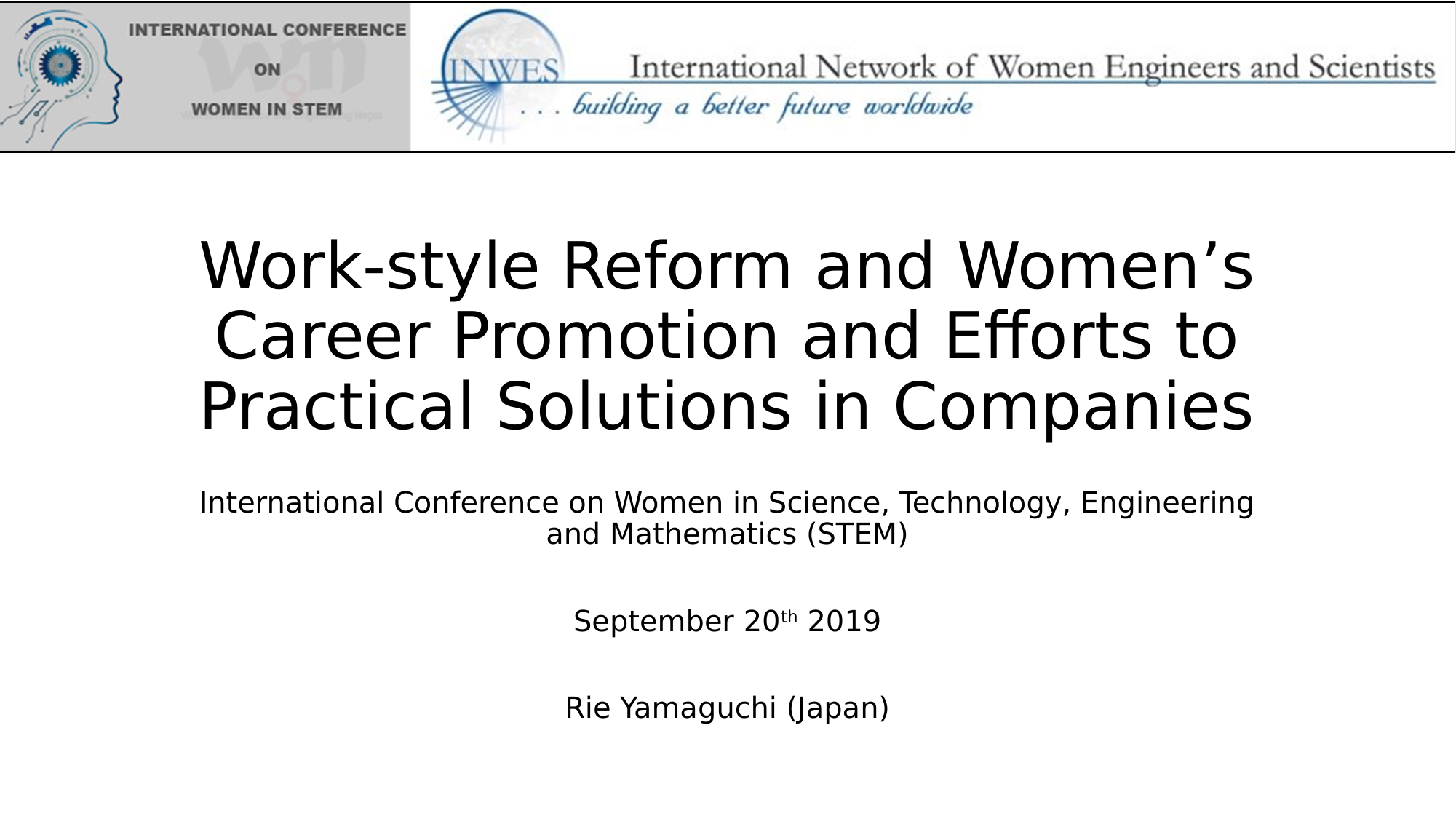

# Work-style Reform and Women’s Career Promotion and Efforts to Practical Solutions in Companies
International Conference on Women in Science, Technology, Engineering and Mathematics (STEM)

September 20th 2019

Rie Yamaguchi (Japan)